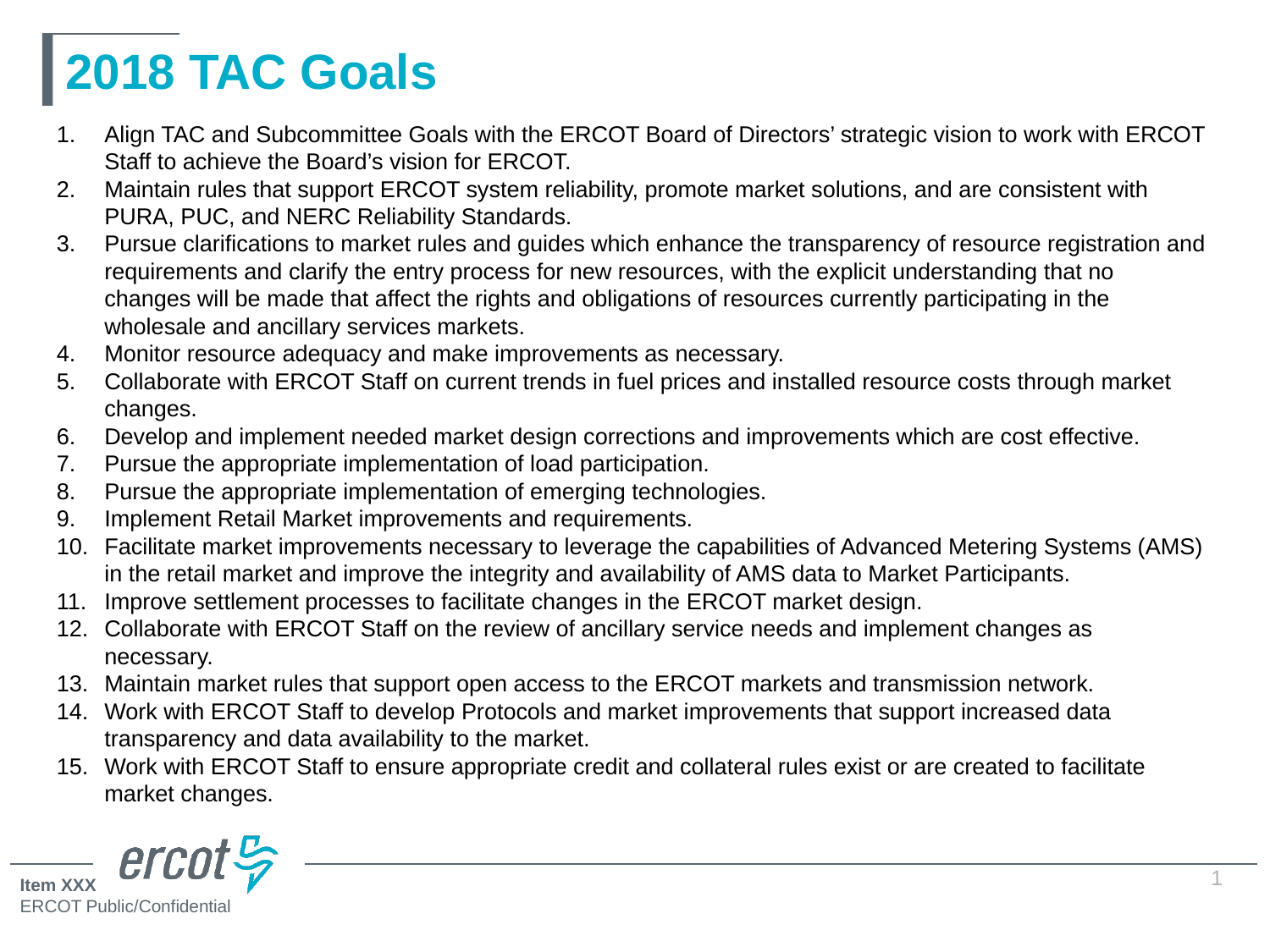

# 2018 TAC Goals
Align TAC and Subcommittee Goals with the ERCOT Board of Directors’ strategic vision to work with ERCOT Staff to achieve the Board’s vision for ERCOT.
Maintain rules that support ERCOT system reliability, promote market solutions, and are consistent with PURA, PUC, and NERC Reliability Standards.
Pursue clarifications to market rules and guides which enhance the transparency of resource registration and requirements and clarify the entry process for new resources, with the explicit understanding that no changes will be made that affect the rights and obligations of resources currently participating in the wholesale and ancillary services markets.
Monitor resource adequacy and make improvements as necessary.
Collaborate with ERCOT Staff on current trends in fuel prices and installed resource costs through market changes.
Develop and implement needed market design corrections and improvements which are cost effective.
Pursue the appropriate implementation of load participation.
Pursue the appropriate implementation of emerging technologies.
Implement Retail Market improvements and requirements.
Facilitate market improvements necessary to leverage the capabilities of Advanced Metering Systems (AMS) in the retail market and improve the integrity and availability of AMS data to Market Participants.
Improve settlement processes to facilitate changes in the ERCOT market design.
Collaborate with ERCOT Staff on the review of ancillary service needs and implement changes as necessary.
Maintain market rules that support open access to the ERCOT markets and transmission network.
Work with ERCOT Staff to develop Protocols and market improvements that support increased data transparency and data availability to the market.
Work with ERCOT Staff to ensure appropriate credit and collateral rules exist or are created to facilitate market changes.

1